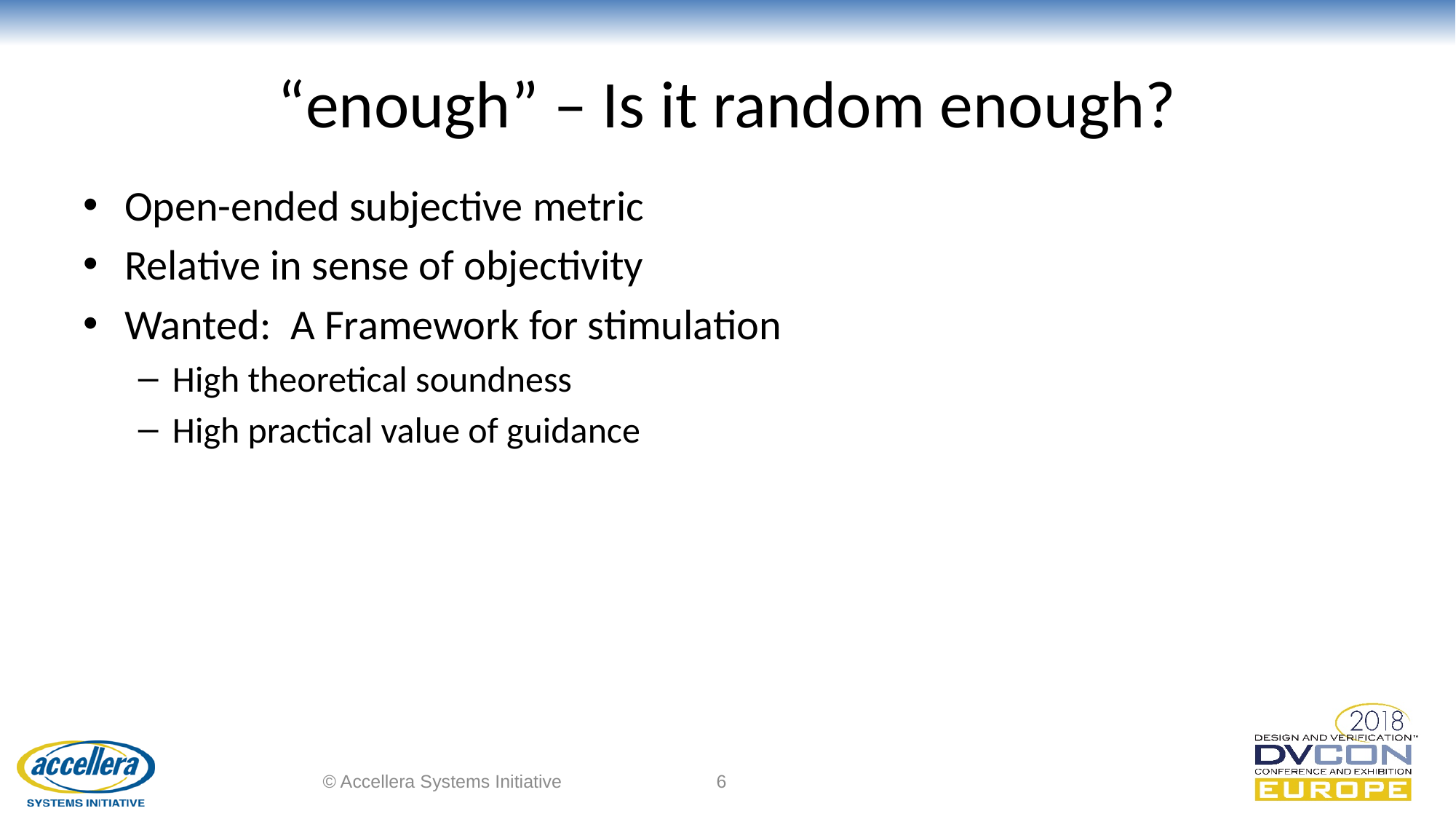

# “enough” – Is it random enough?
Open-ended subjective metric
Relative in sense of objectivity
Wanted:  A Framework for stimulation
High theoretical soundness
High practical value of guidance

© Accellera Systems Initiative
6